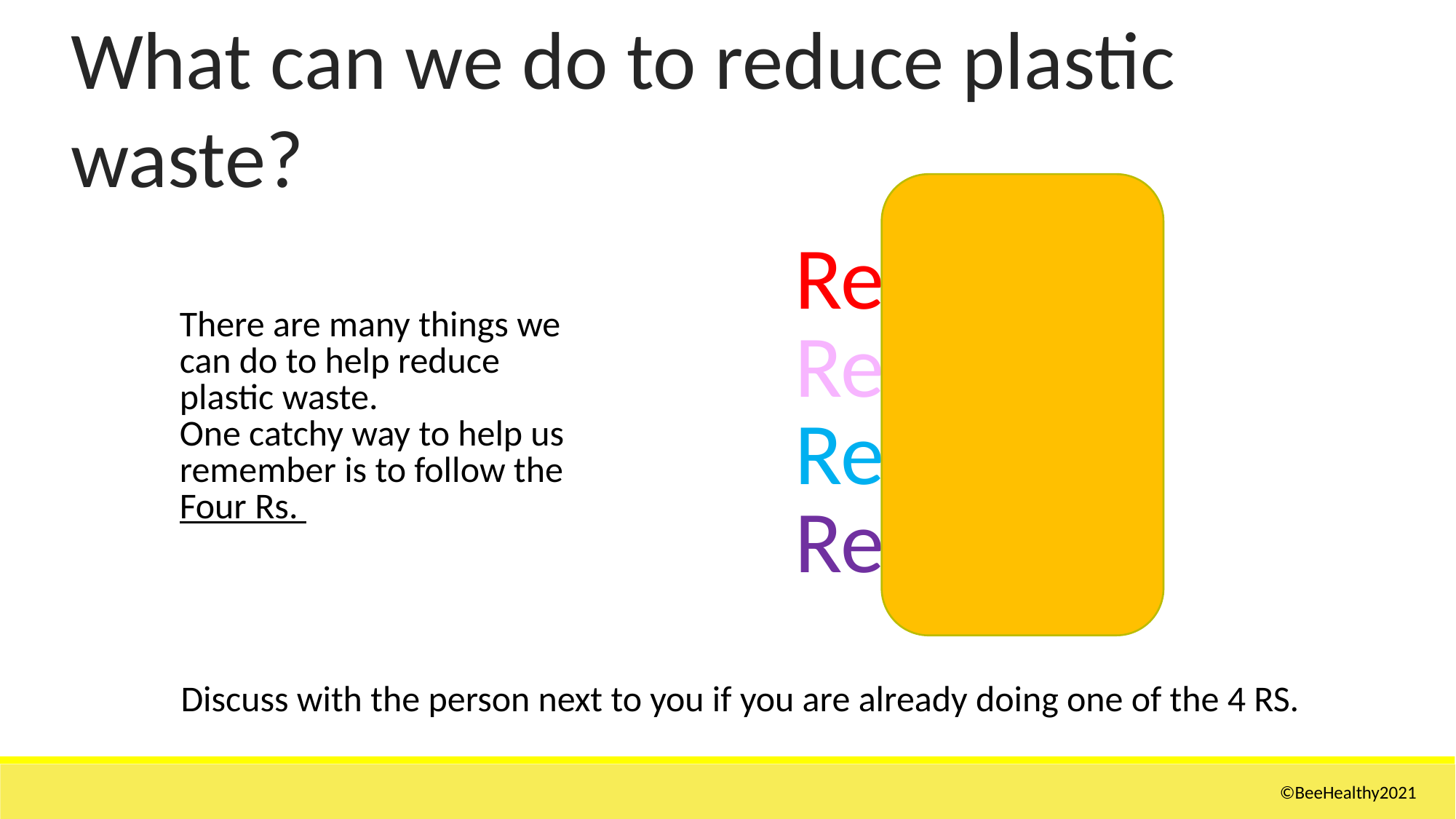

What can we do to reduce plastic waste?

| Refuse Reduce Reuse Recycle |
| --- |
| There are many things we can do to help reduce plastic waste. One catchy way to help us remember is to follow the Four Rs. |
| --- |
Discuss with the person next to you if you are already doing one of the 4 RS.